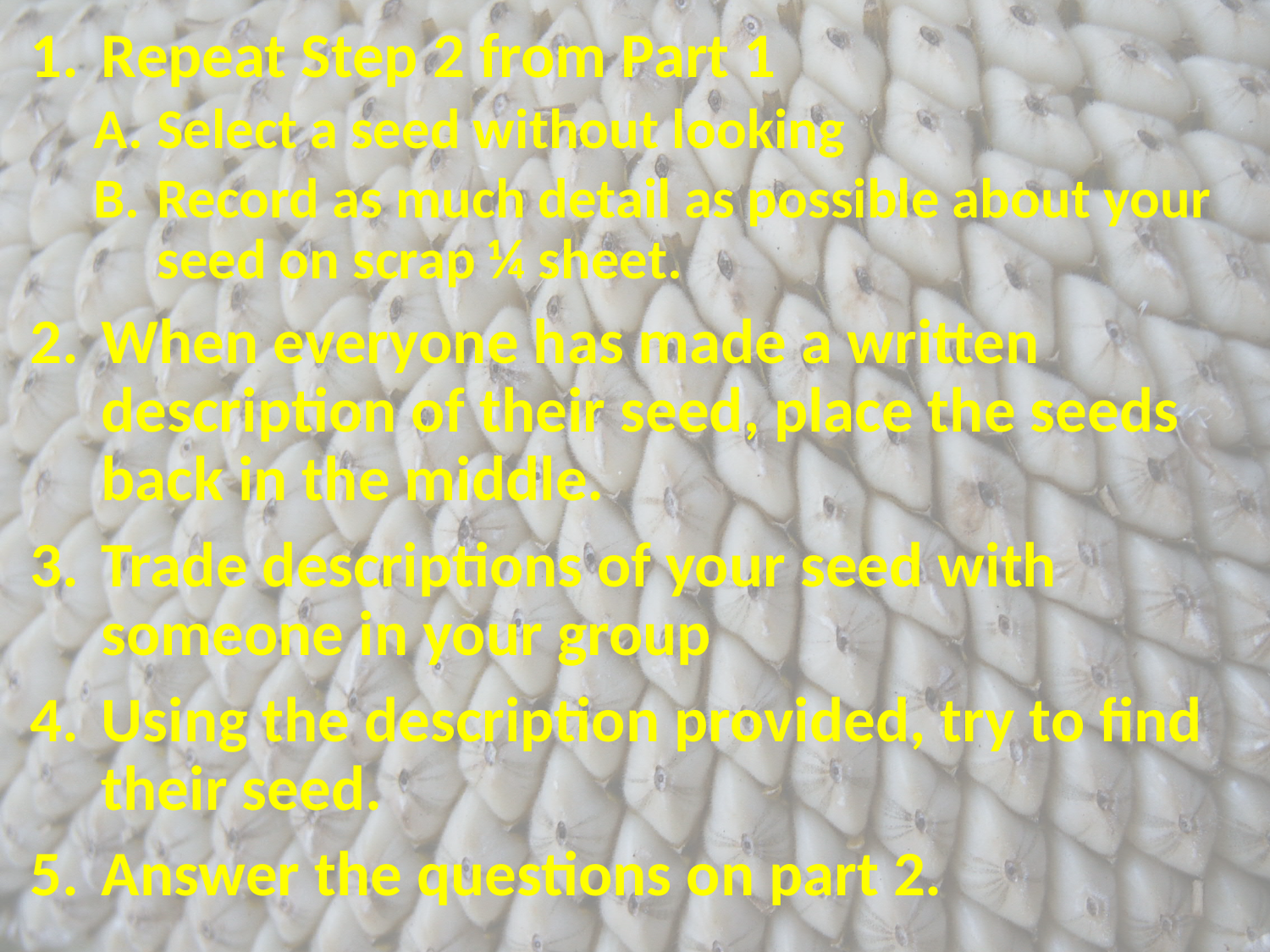

Repeat Step 2 from Part 1
Select a seed without looking
Record as much detail as possible about your seed on scrap ¼ sheet.
When everyone has made a written description of their seed, place the seeds back in the middle.
Trade descriptions of your seed with someone in your group
Using the description provided, try to find their seed.
Answer the questions on part 2.

#